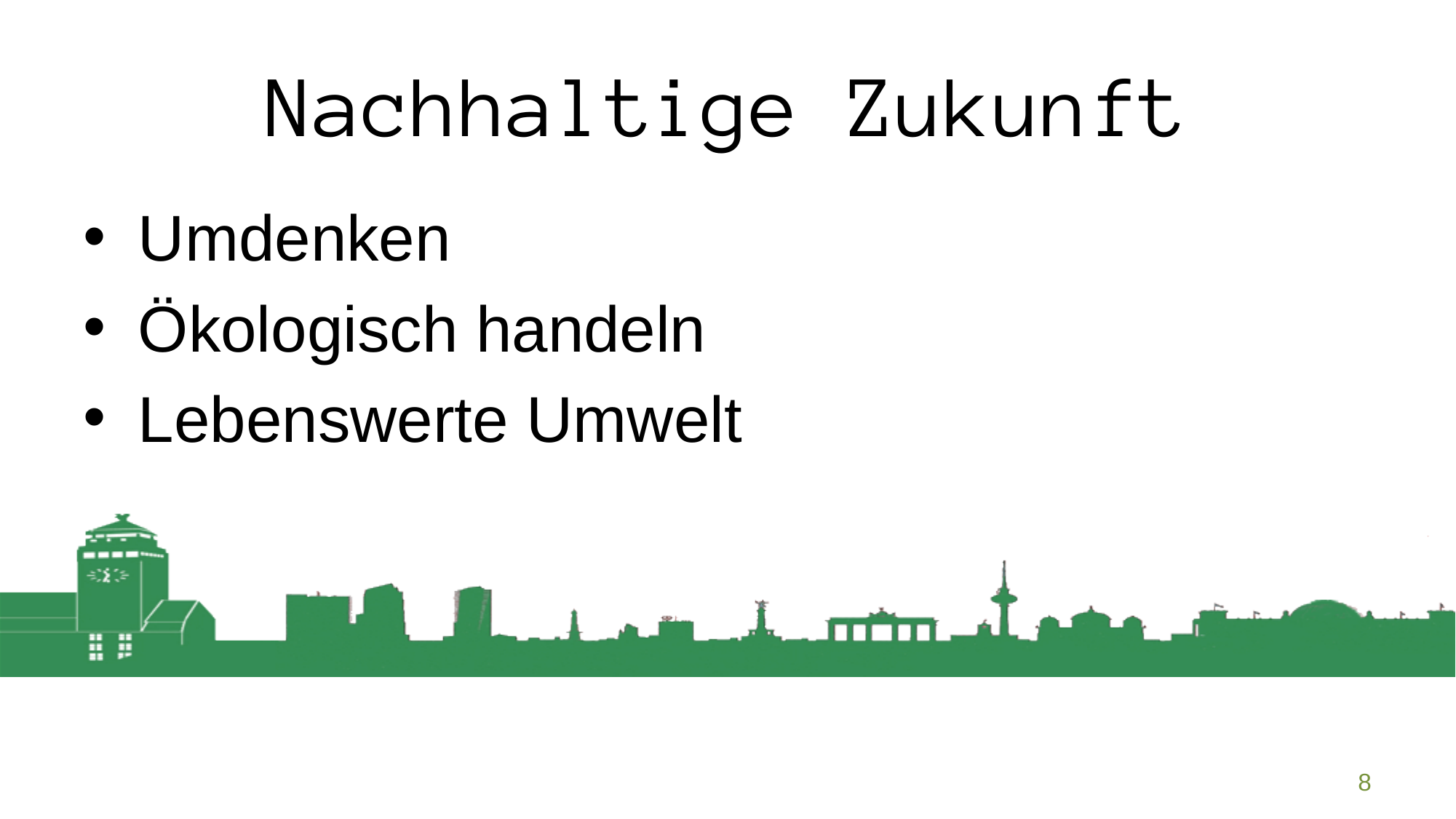

# Nachhaltige Zukunft
Umdenken
Ökologisch handeln
Lebenswerte Umwelt
8